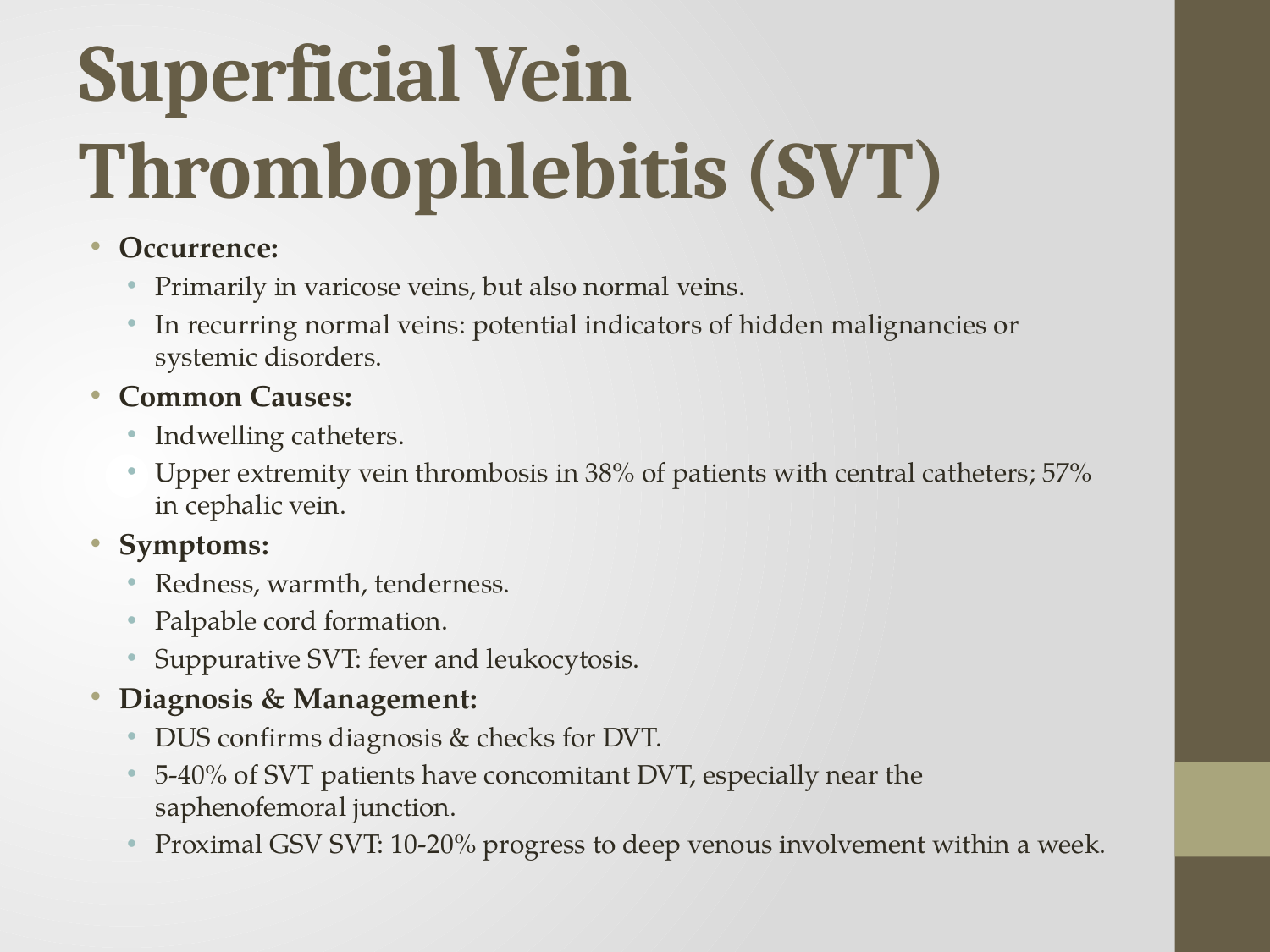

# Superficial Vein Thrombophlebitis (SVT)
Occurrence:
Primarily in varicose veins, but also normal veins.
In recurring normal veins: potential indicators of hidden malignancies or systemic disorders.
Common Causes:
Indwelling catheters.
Upper extremity vein thrombosis in 38% of patients with central catheters; 57% in cephalic vein.
Symptoms:
Redness, warmth, tenderness.
Palpable cord formation.
Suppurative SVT: fever and leukocytosis.
Diagnosis & Management:
DUS confirms diagnosis & checks for DVT.
5-40% of SVT patients have concomitant DVT, especially near the saphenofemoral junction.
Proximal GSV SVT: 10-20% progress to deep venous involvement within a week.